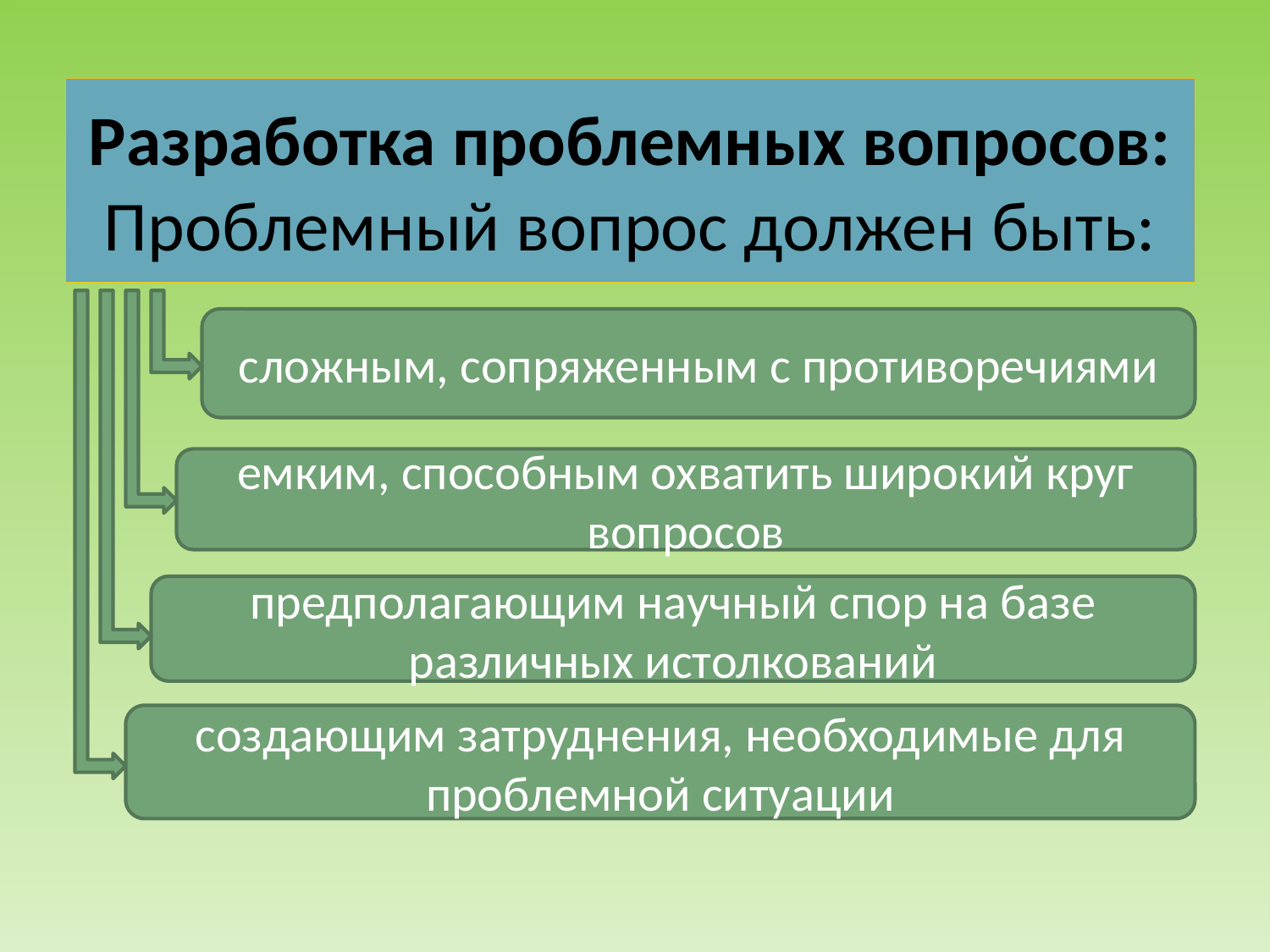

# Разработка проблемных вопросов: Проблемный вопрос должен быть:
сложным, сопряженным с противоречиями

емким, способным охватить широкий круг вопросов

предполагающим научный спор на базе различных истолкований
создающим затруднения, необходимые для проблемной ситуации